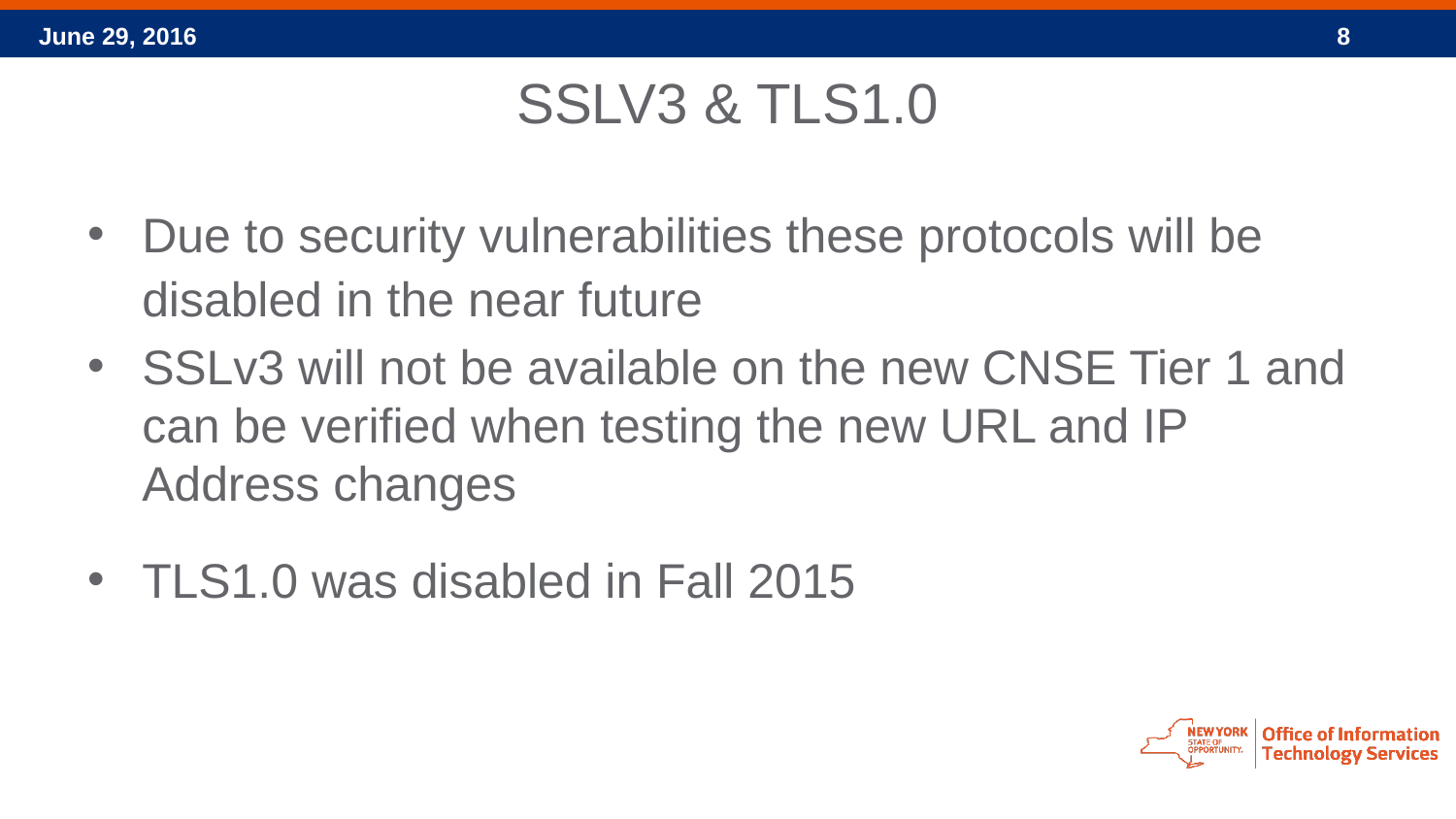

# SSLV3 & TLS1.0
Due to security vulnerabilities these protocols will be disabled in the near future
SSLv3 will not be available on the new CNSE Tier 1 and can be verified when testing the new URL and IP Address changes
TLS1.0 was disabled in Fall 2015